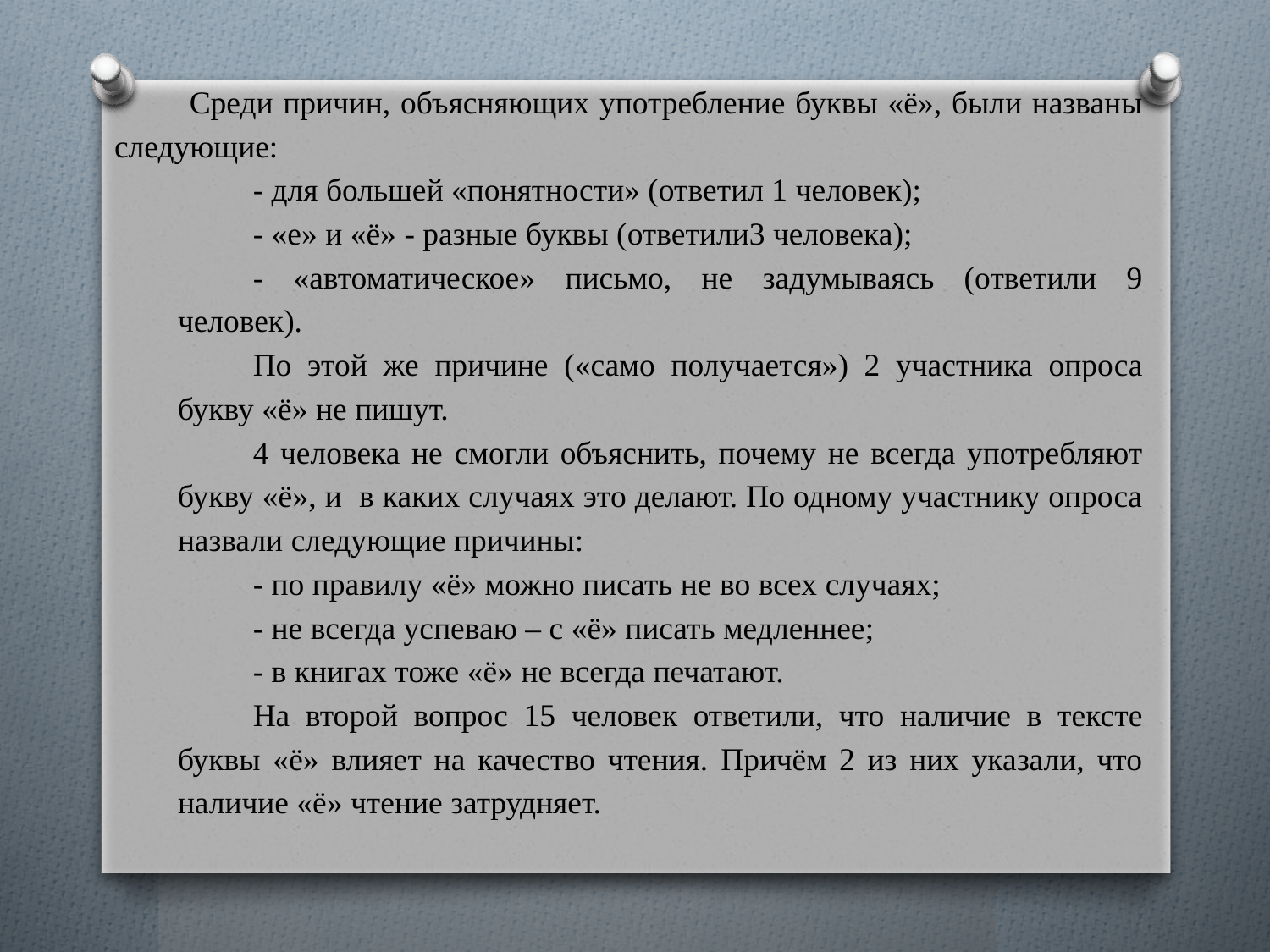

Среди причин, объясняющих употребление буквы «ё», были названы следующие:
- для большей «понятности» (ответил 1 человек);
- «е» и «ё» - разные буквы (ответили3 человека);
- «автоматическое» письмо, не задумываясь (ответили 9 человек).
По этой же причине («само получается») 2 участника опроса букву «ё» не пишут.
4 человека не смогли объяснить, почему не всегда употребляют букву «ё», и  в каких случаях это делают. По одному участнику опроса назвали следующие причины:
- по правилу «ё» можно писать не во всех случаях;
- не всегда успеваю – с «ё» писать медленнее;
- в книгах тоже «ё» не всегда печатают.
На второй вопрос 15 человек ответили, что наличие в тексте буквы «ё» влияет на качество чтения. Причём 2 из них указали, что наличие «ё» чтение затрудняет.